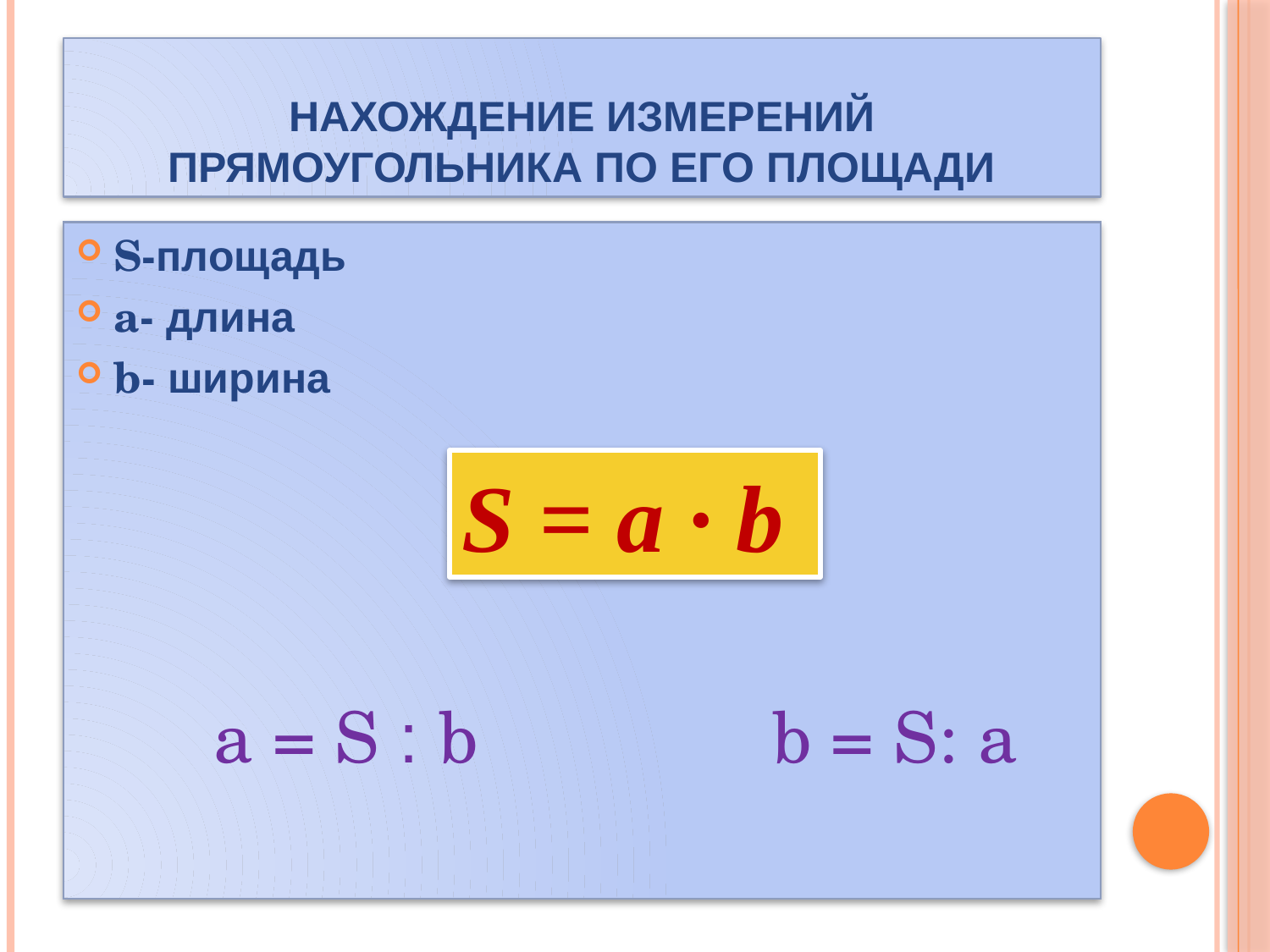

# НАХОЖДЕНИЕ ИЗМЕРЕНИЙ ПРЯМОУГОЛЬНИКА ПО ЕГО ПЛОЩАДИ
S-площадь
a- длина
b- ширина

       a = S : b               b = S: a
S = a ∙ b